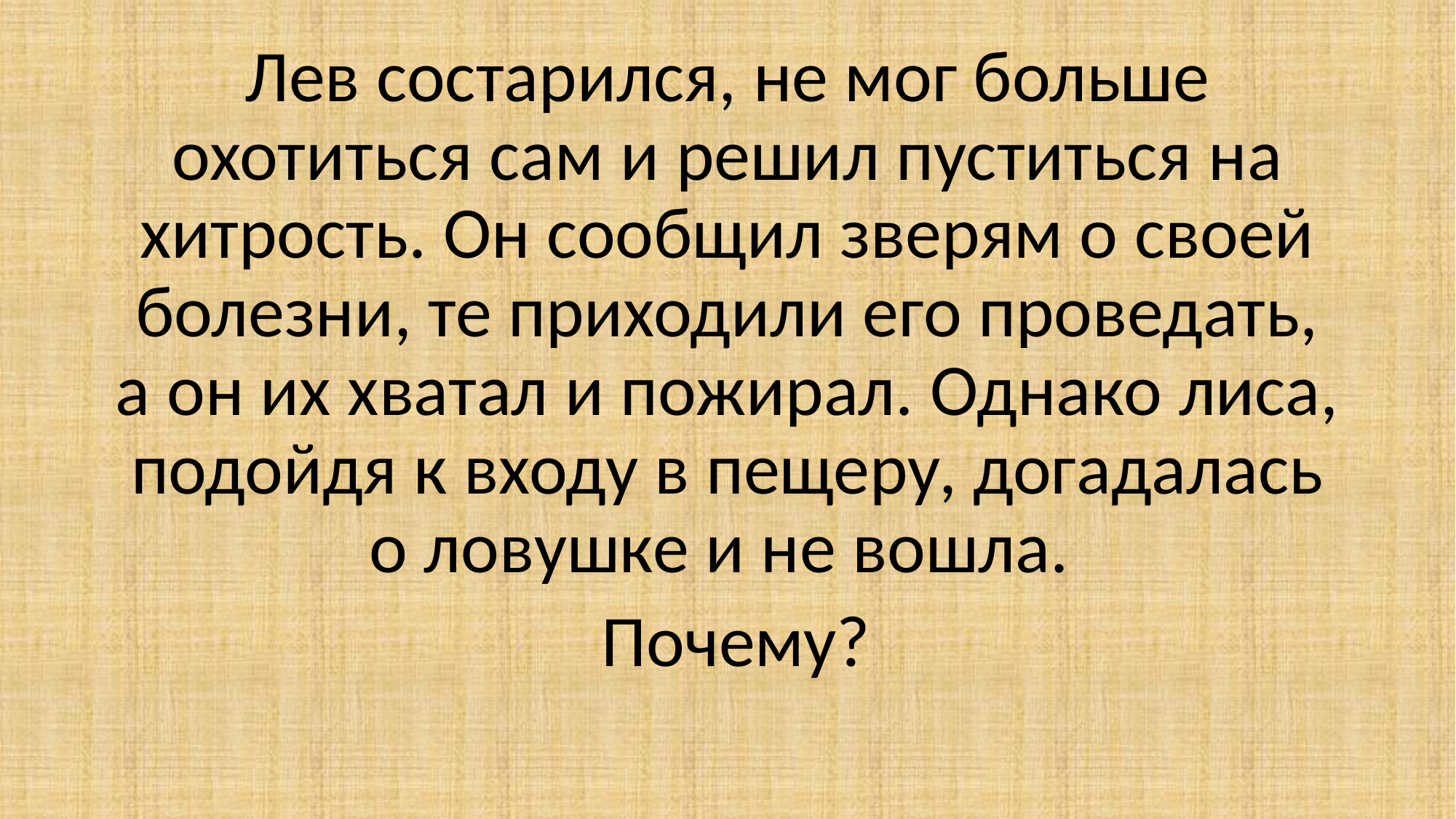

Лев состарился, не мог больше охотиться сам и решил пуститься на хитрость. Он сообщил зверям о своей болезни, те приходили его проведать, а он их хватал и пожирал. Однако лиса, подойдя к входу в пещеру, догадалась о ловушке и не вошла.
 Почему?